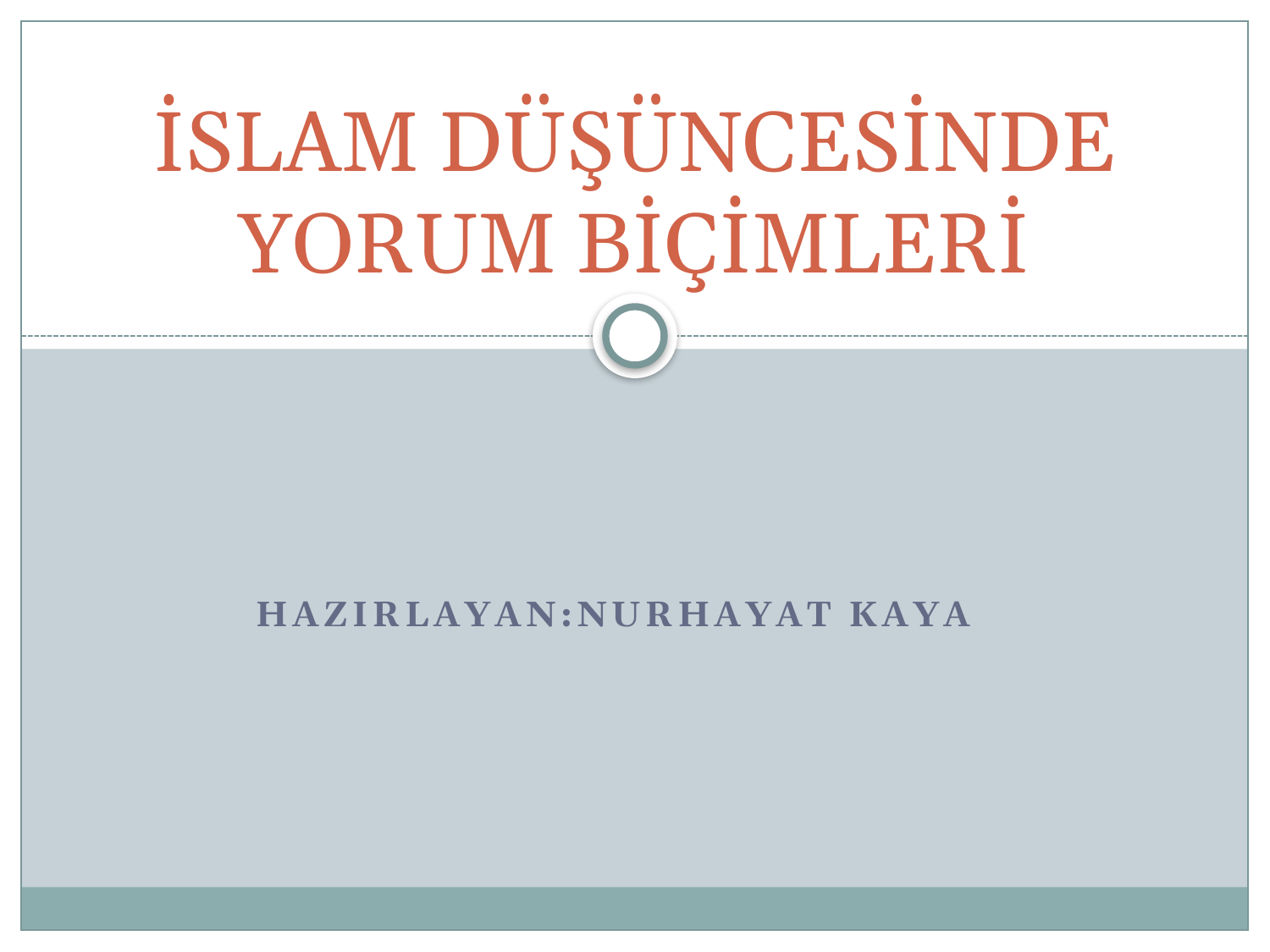

# İSLAM DÜŞÜNCESİNDE YORUM BİÇİMLERİ
HAZIRLAYAN:NURHAYAT KAYA